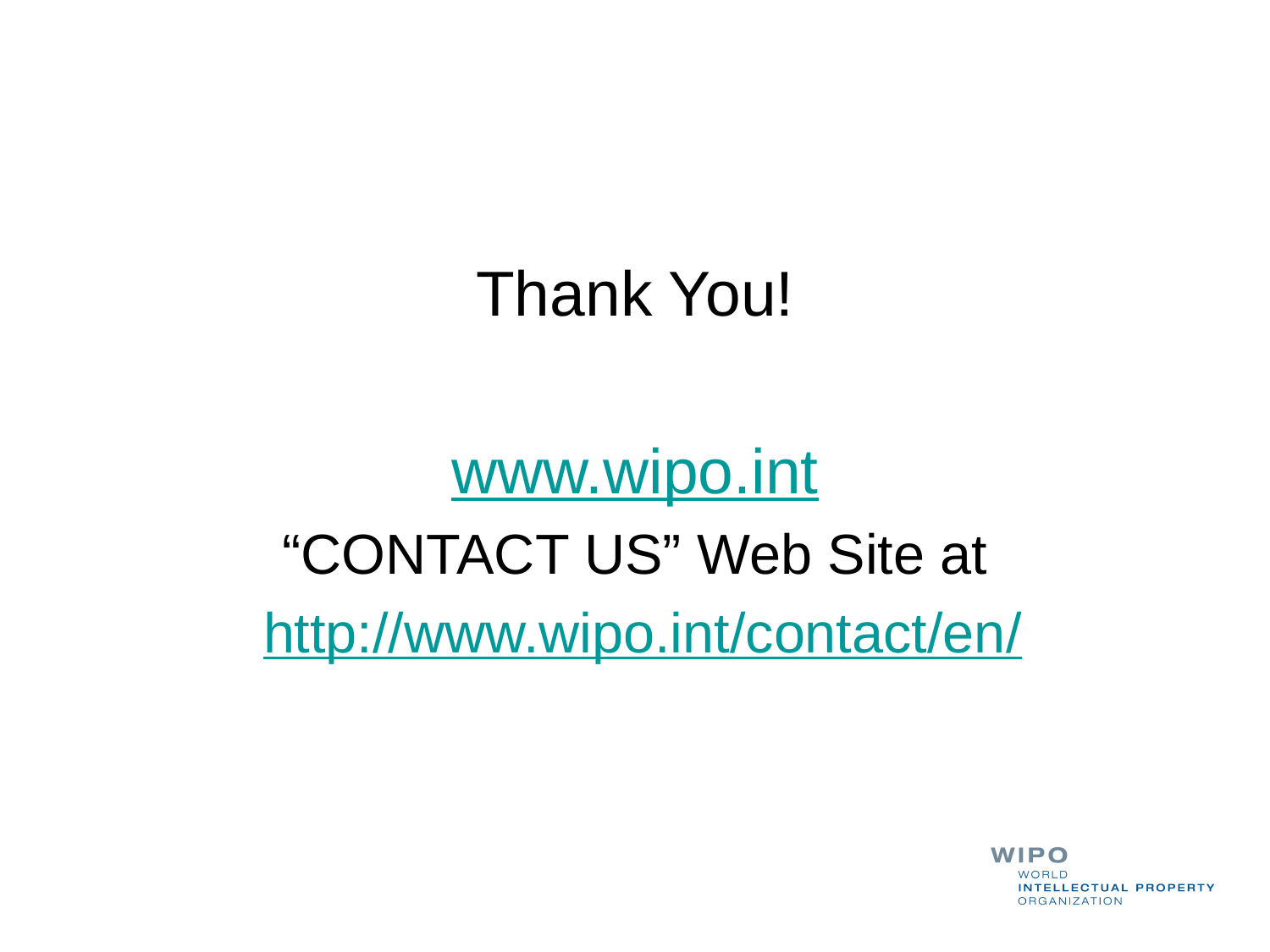

Thank You!

www.wipo.int
“CONTACT US” Web Site at
 http://www.wipo.int/contact/en/